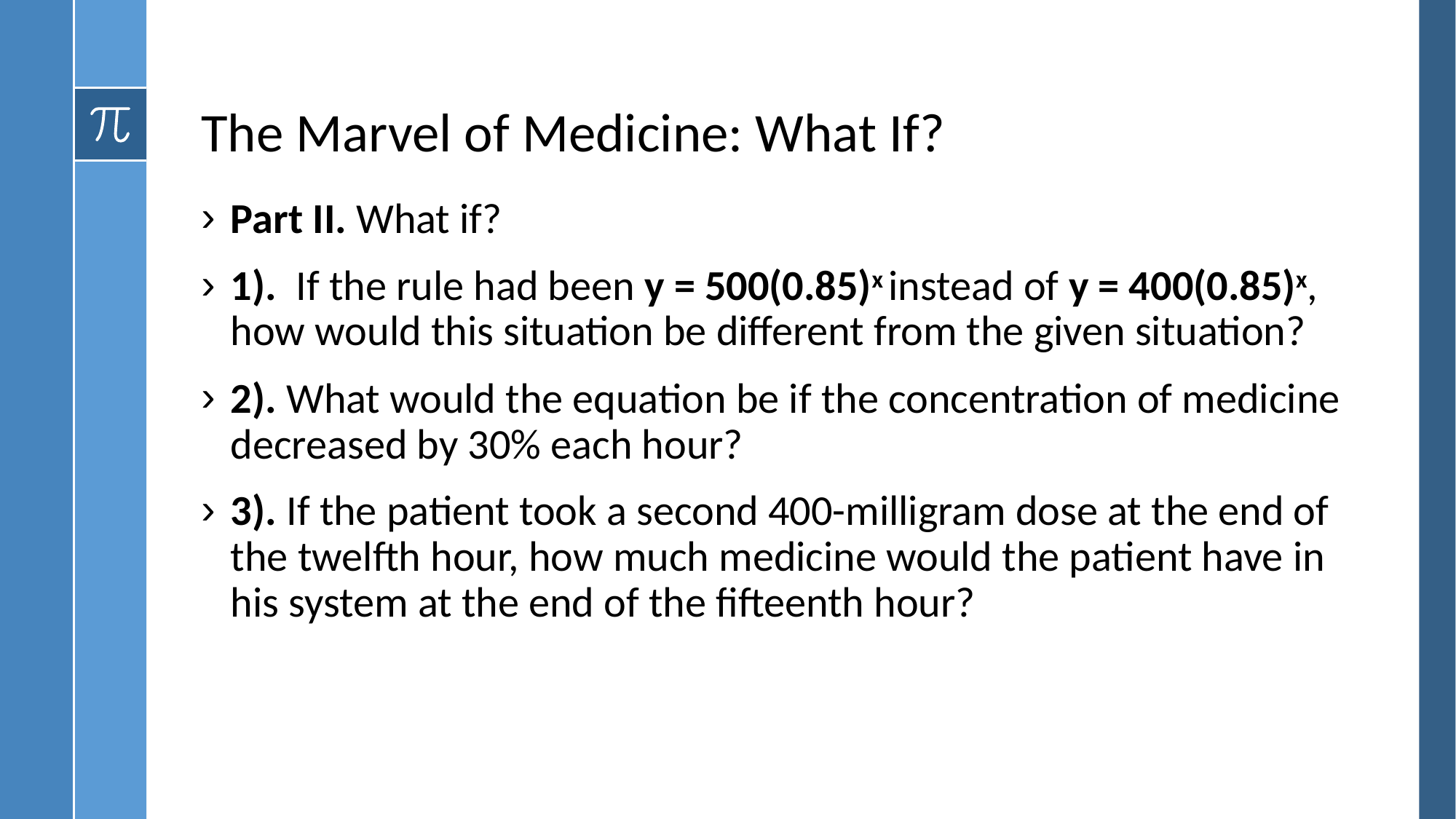

# The Marvel of Medicine: What If?
Part II. What if?
1).  If the rule had been y = 500(0.85)x instead of y = 400(0.85)x, how would this situation be different from the given situation?
2). What would the equation be if the concentration of medicine decreased by 30% each hour?
3). If the patient took a second 400-milligram dose at the end of the twelfth hour, how much medicine would the patient have in his system at the end of the fifteenth hour?